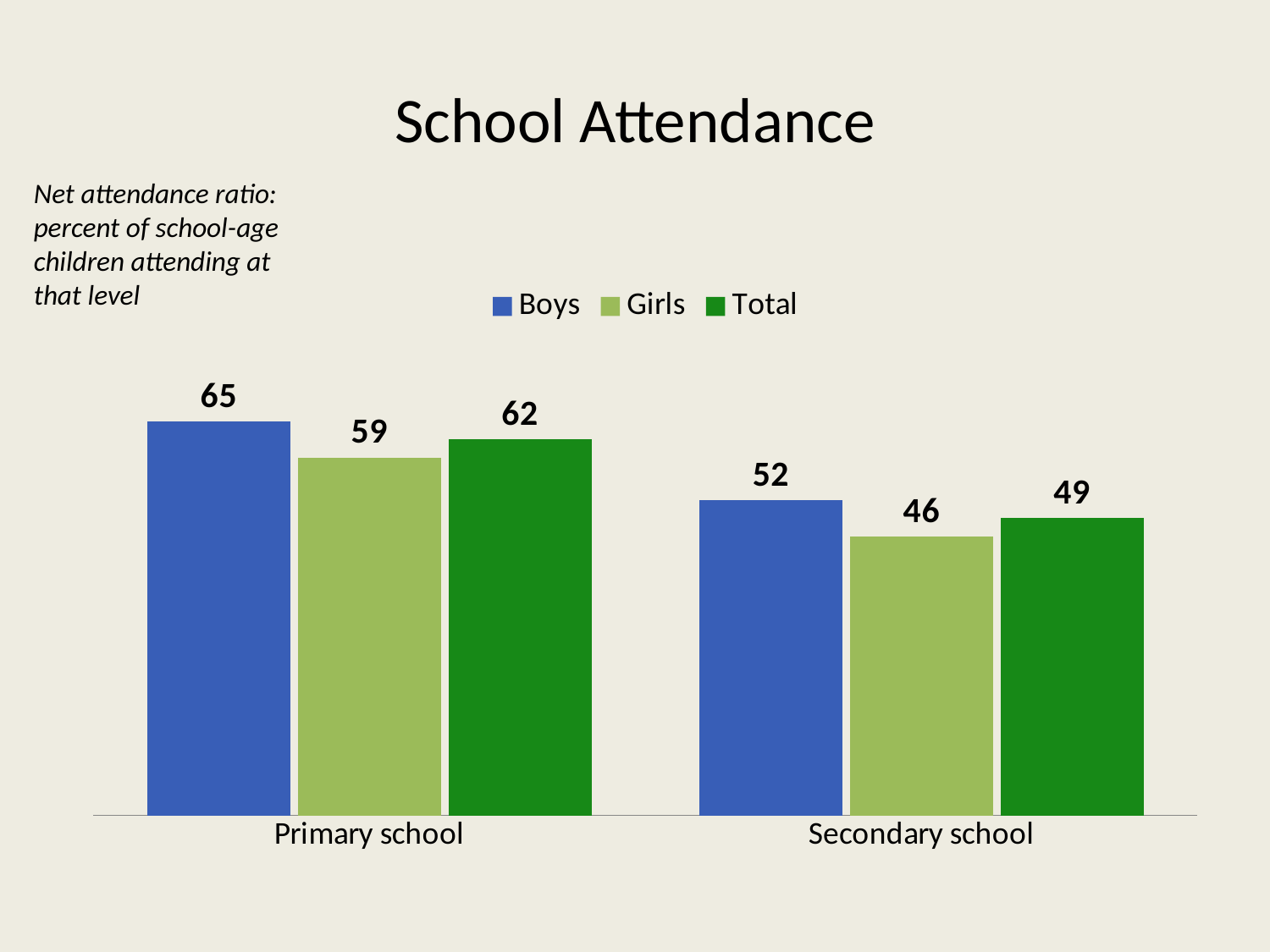

# School Attendance
Net attendance ratio: percent of school-age children attending at that level

### Chart

| Category | Boys | Girls | Total |
|---|---|---|---|
| Primary school | 65.0 | 59.0 | 62.0 |
| Secondary school | 52.0 | 46.0 | 49.0 |